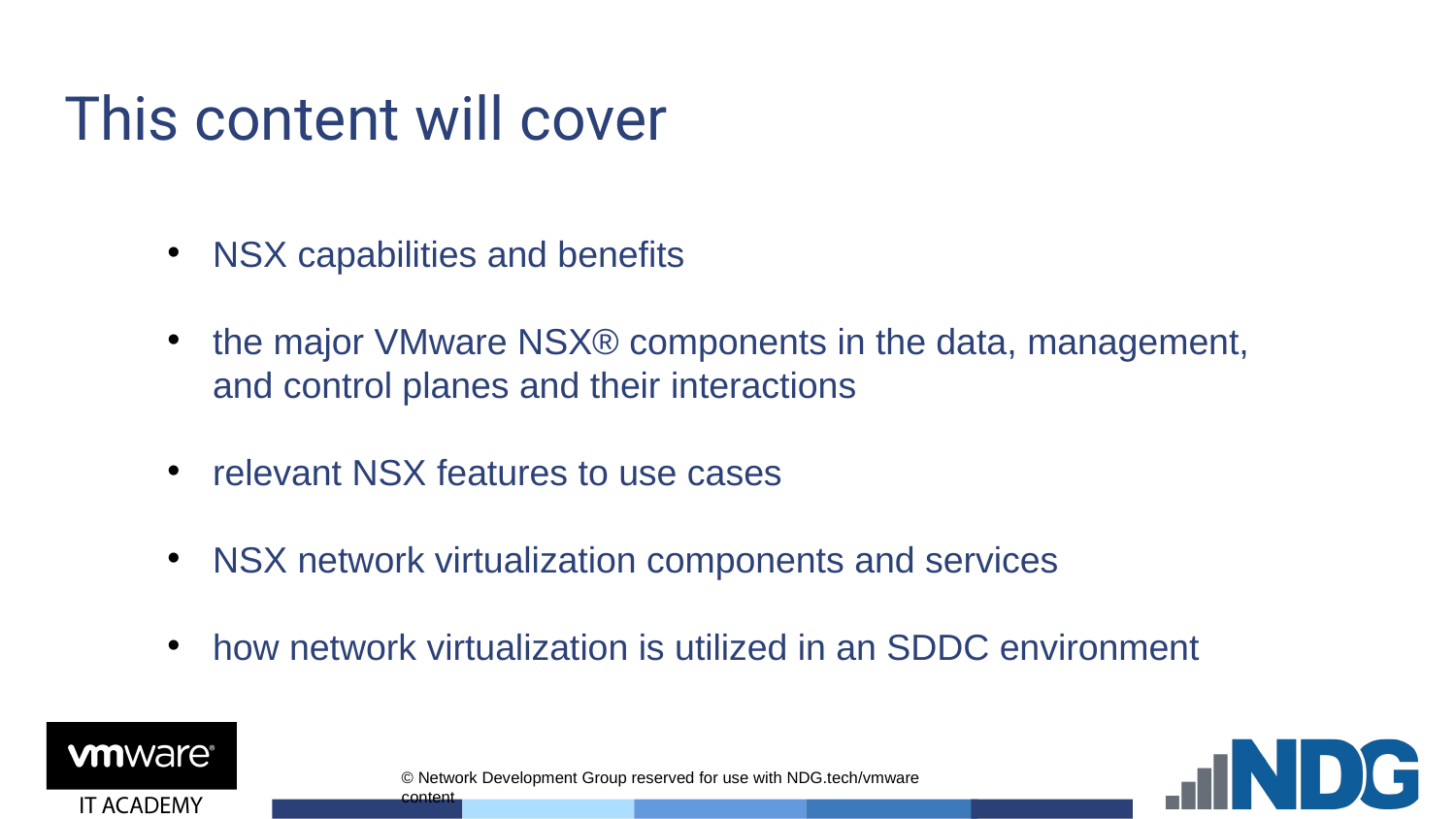

# This content will cover
NSX capabilities and benefits

the major VMware NSX® components in the data, management, and control planes and their interactions

relevant NSX features to use cases

NSX network virtualization components and services

how network virtualization is utilized in an SDDC environment